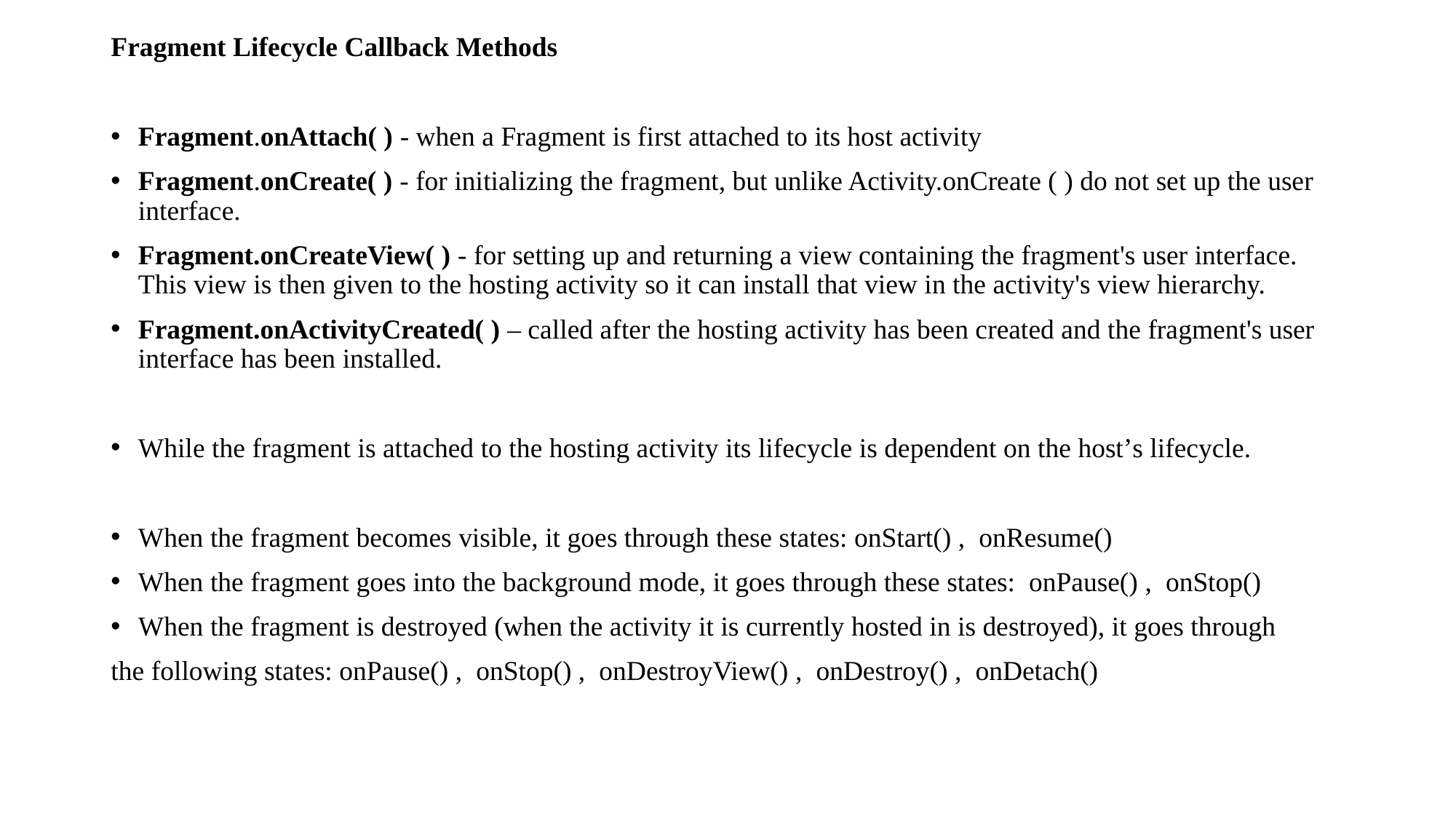

Fragment Lifecycle Callback Methods

Fragment.onAttach( ) - when a Fragment is first attached to its host activity
Fragment.onCreate( ) - for initializing the fragment, but unlike Activity.onCreate ( ) do not set up the user interface.
Fragment.onCreateView( ) - for setting up and returning a view containing the fragment's user interface. This view is then given to the hosting activity so it can install that view in the activity's view hierarchy.
Fragment.onActivityCreated( ) – called after the hosting activity has been created and the fragment's user interface has been installed.

While the fragment is attached to the hosting activity its lifecycle is dependent on the hostʼs lifecycle.

When the fragment becomes visible, it goes through these states: onStart() ,  onResume()
When the fragment goes into the background mode, it goes through these states:  onPause() ,  onStop()
When the fragment is destroyed (when the activity it is currently hosted in is destroyed), it goes through
the following states: onPause() ,  onStop() ,  onDestroyView() ,  onDestroy() ,  onDetach()